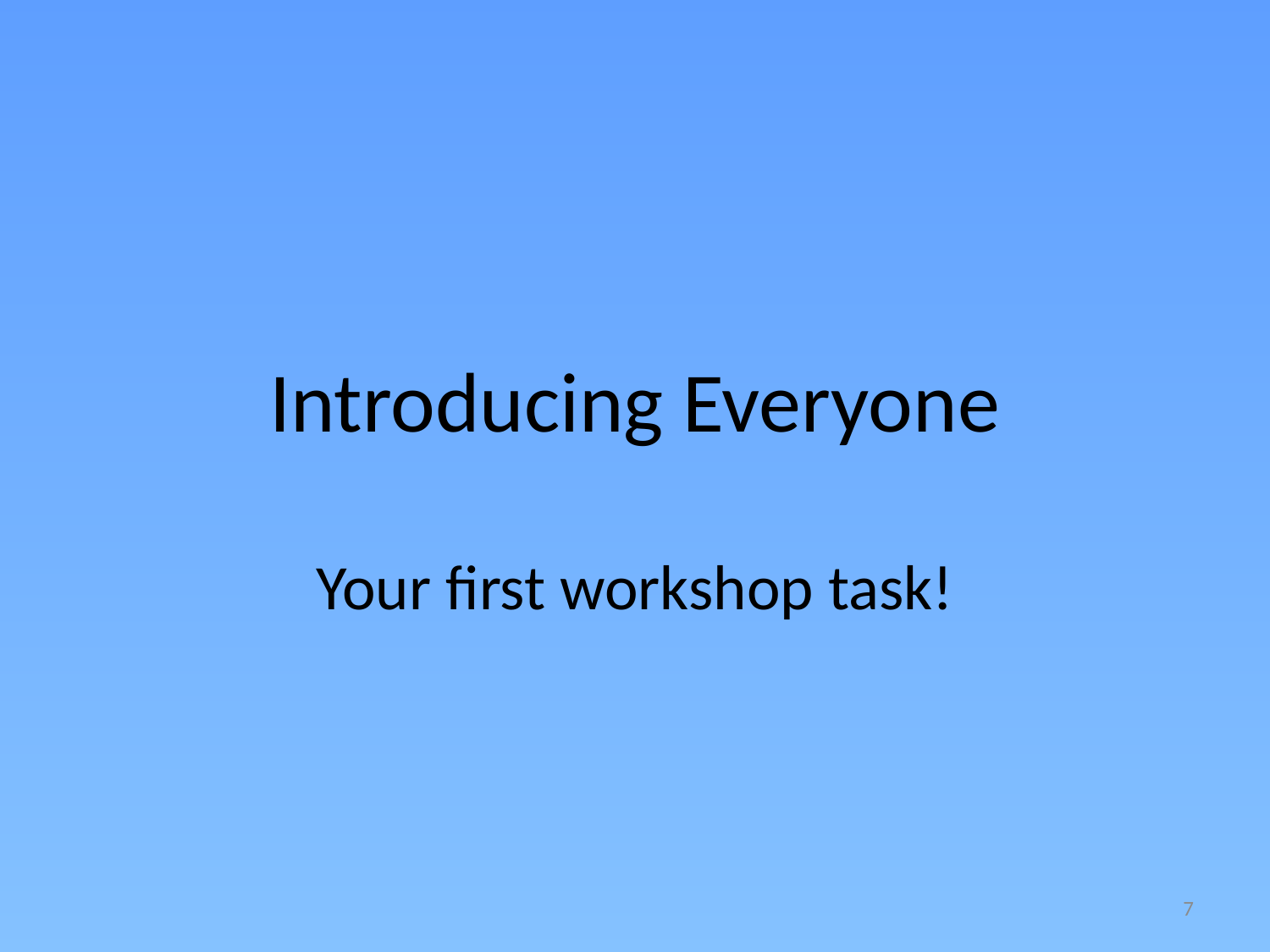

# Introducing Everyone
Your first workshop task!
7